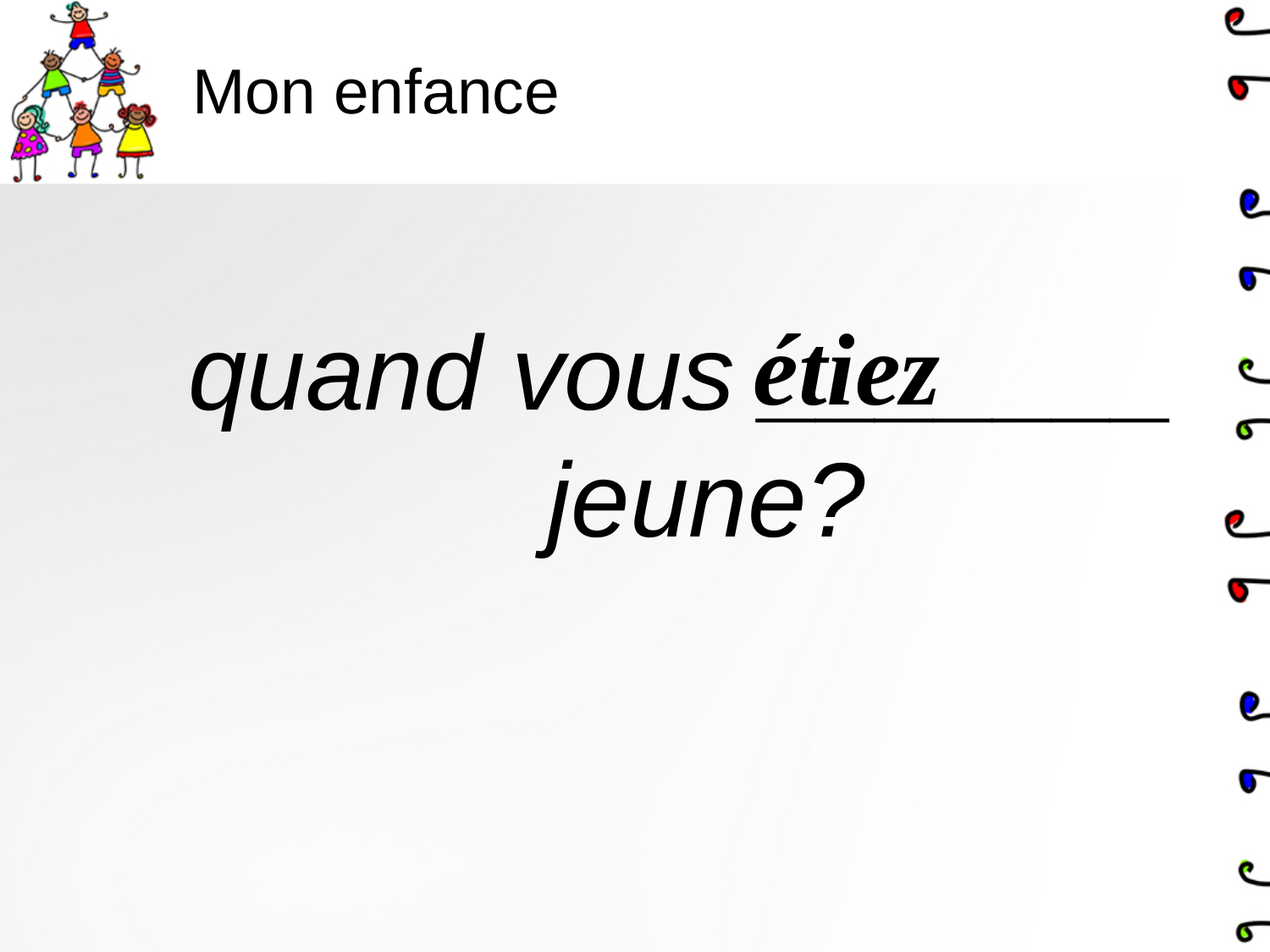

# Mon enfance
étiez
quand vous _______ jeune?